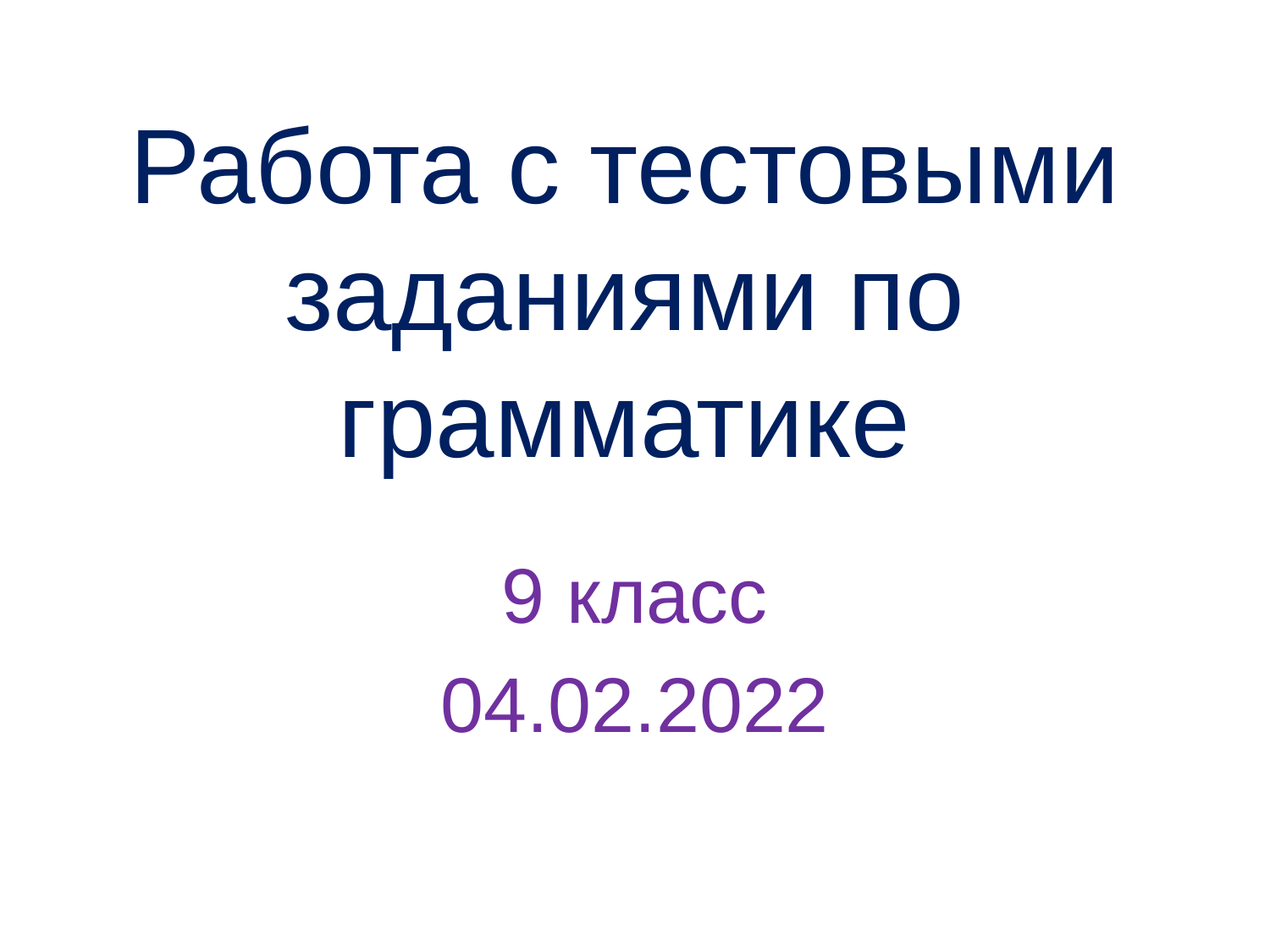

# Работа с тестовыми заданиями по грамматике
9 класс
04.02.2022